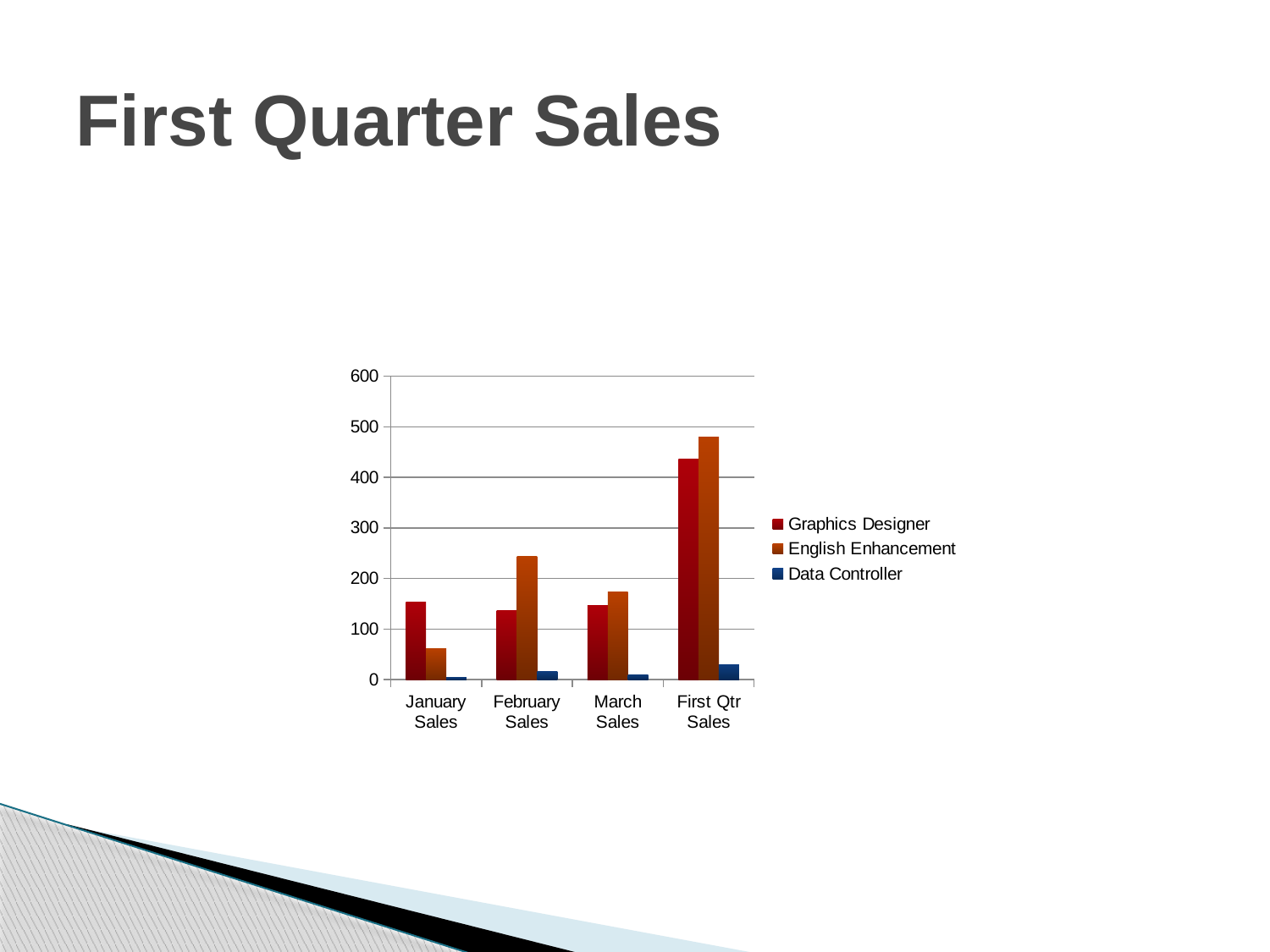

# First Quarter Sales

### Chart

| Category | Graphics Designer | English Enhancement | Data Controller |
|---|---|---|---|
| January Sales | 153.0 | 62.0 | 4.0 |
| February Sales | 137.0 | 243.0 | 16.0 |
| March Sales | 146.0 | 174.0 | 10.0 |
| First Qtr Sales | 436.0 | 479.0 | 30.0 |